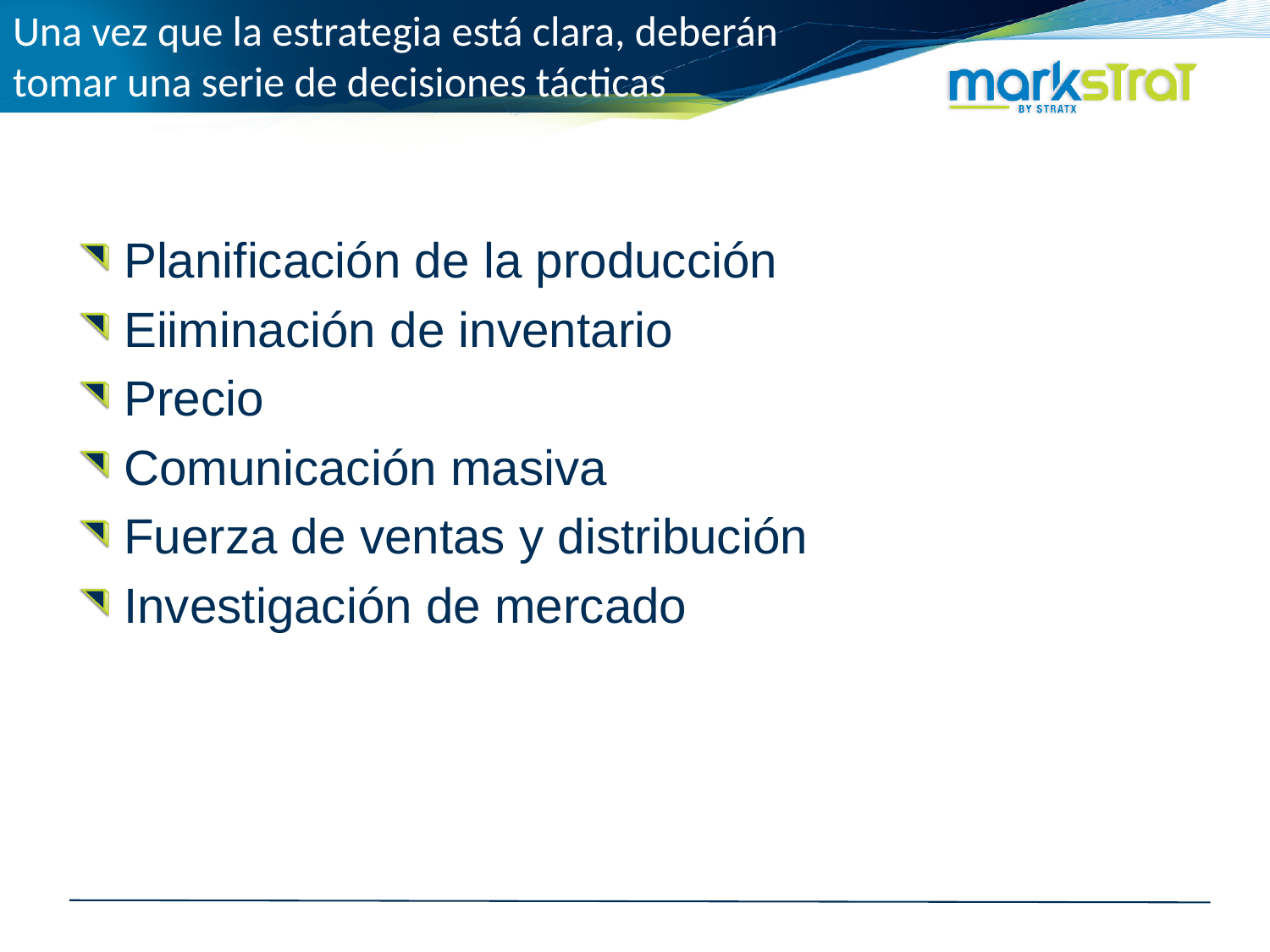

# Una vez que la estrategia está clara, deberán tomar una serie de decisiones tácticas
Planificación de la producción
Eiiminación de inventario
Precio
Comunicación masiva
Fuerza de ventas y distribución
Investigación de mercado